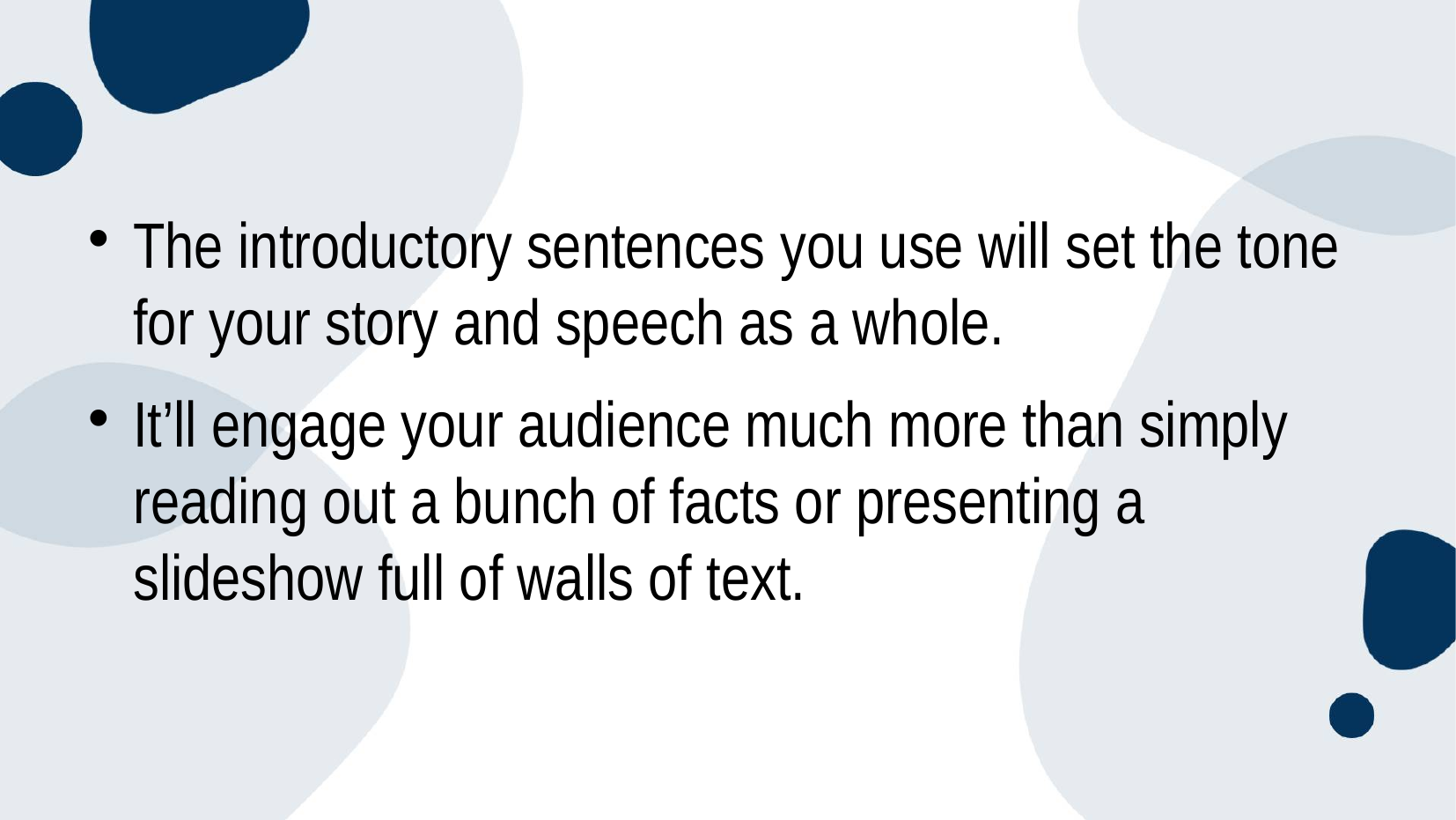

#
The introductory sentences you use will set the tone for your story and speech as a whole.
It’ll engage your audience much more than simply reading out a bunch of facts or presenting a slideshow full of walls of text.